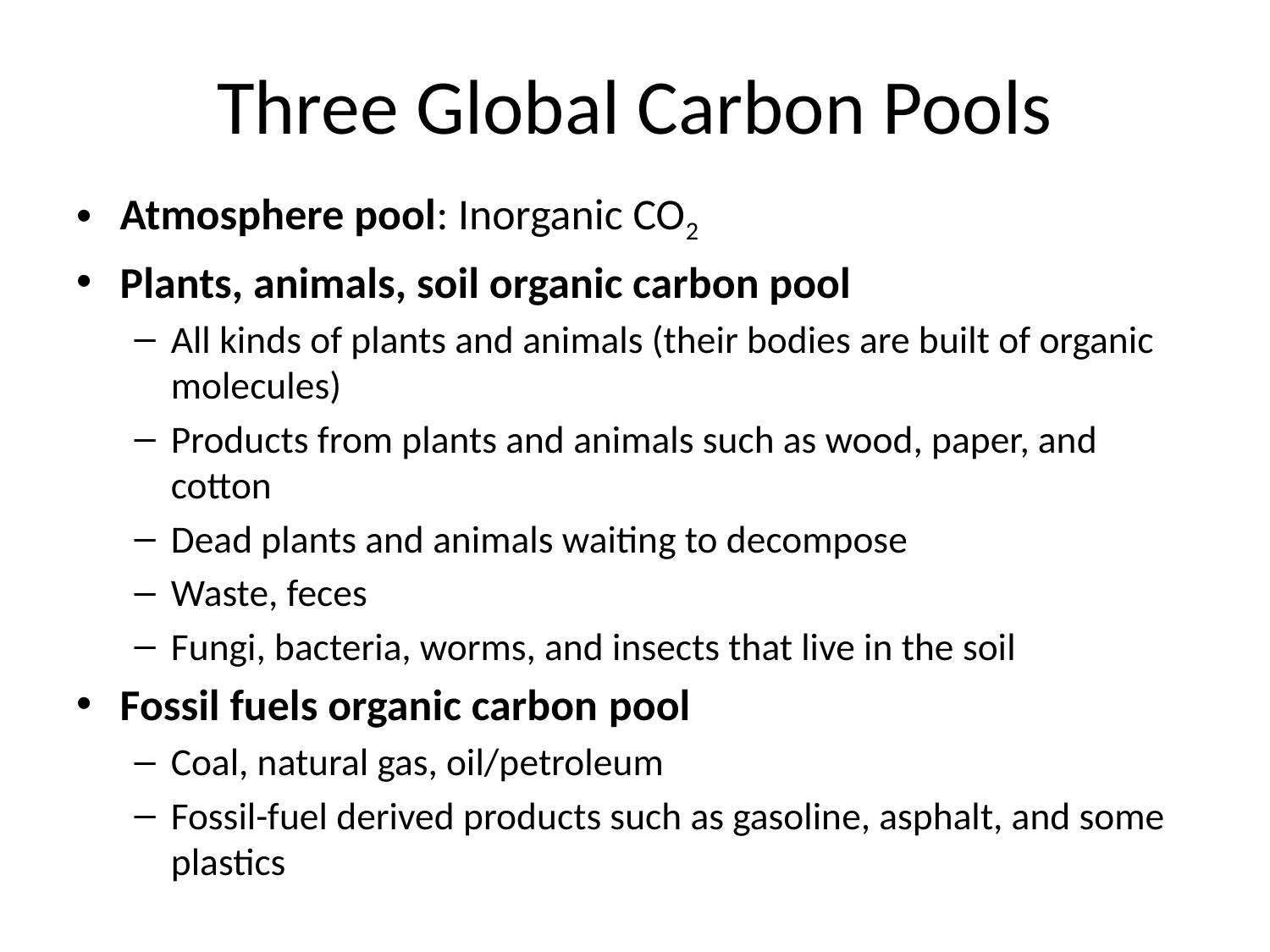

# Three Global Carbon Pools
Atmosphere pool: Inorganic CO2
Plants, animals, soil organic carbon pool
All kinds of plants and animals (their bodies are built of organic molecules)
Products from plants and animals such as wood, paper, and cotton
Dead plants and animals waiting to decompose
Waste, feces
Fungi, bacteria, worms, and insects that live in the soil
Fossil fuels organic carbon pool
Coal, natural gas, oil/petroleum
Fossil-fuel derived products such as gasoline, asphalt, and some plastics